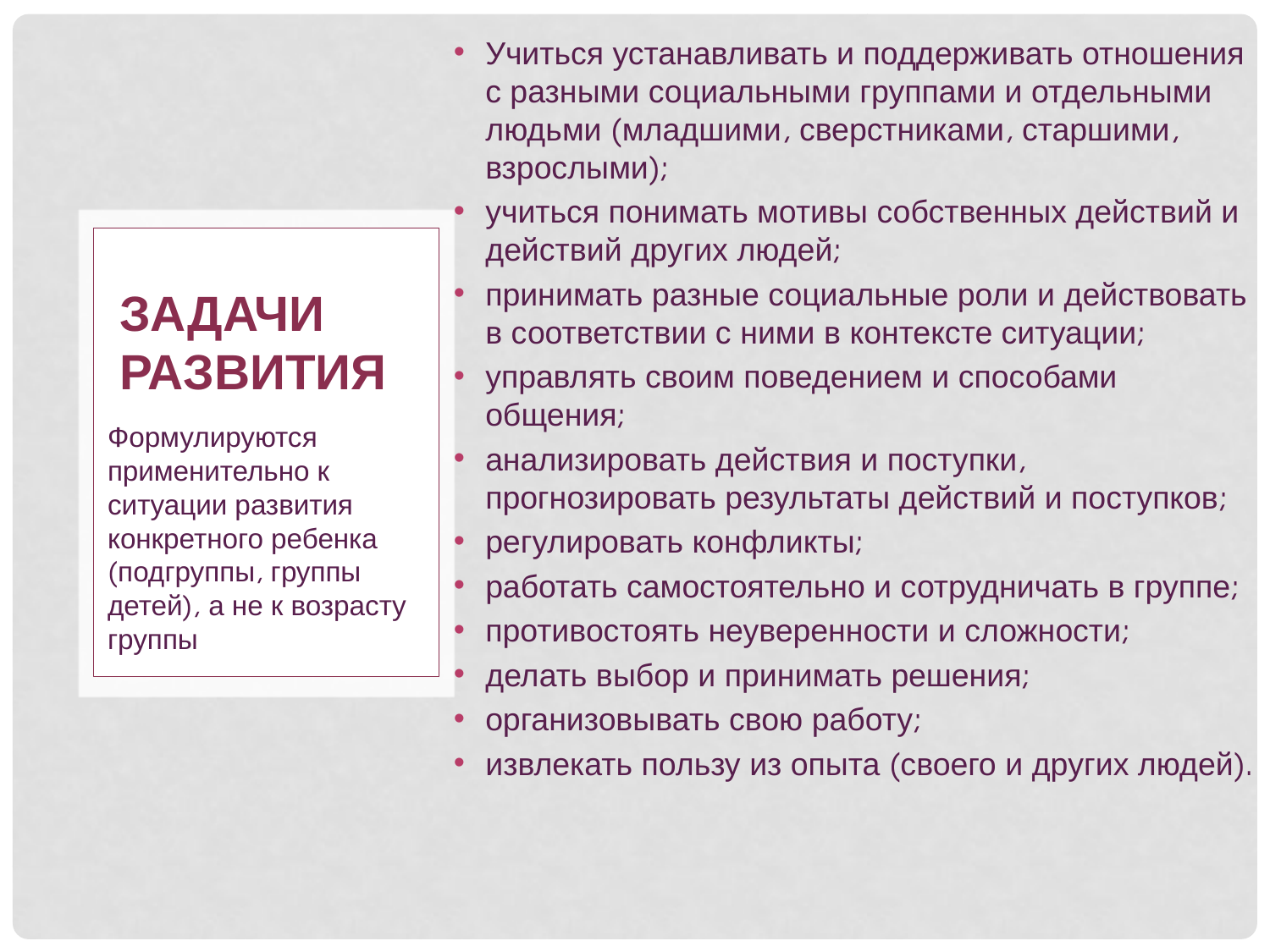

Учиться устанавливать и поддерживать отношения с разными социальными группами и отдельными людьми (младшими, сверстниками, старшими, взрослыми);
учиться понимать мотивы собственных действий и действий других людей;
принимать разные социальные роли и действовать в соответствии с ними в контексте ситуации;
управлять своим поведением и способами общения;
анализировать действия и поступки, прогнозировать результаты действий и поступков;
регулировать конфликты;
работать самостоятельно и сотрудничать в группе;
противостоять неуверенности и сложности;
делать выбор и принимать решения;
организовывать свою работу;
извлекать пользу из опыта (своего и других людей).
# Задачи развития
Формулируются применительно к ситуации развития конкретного ребенка (подгруппы, группы детей), а не к возрасту группы